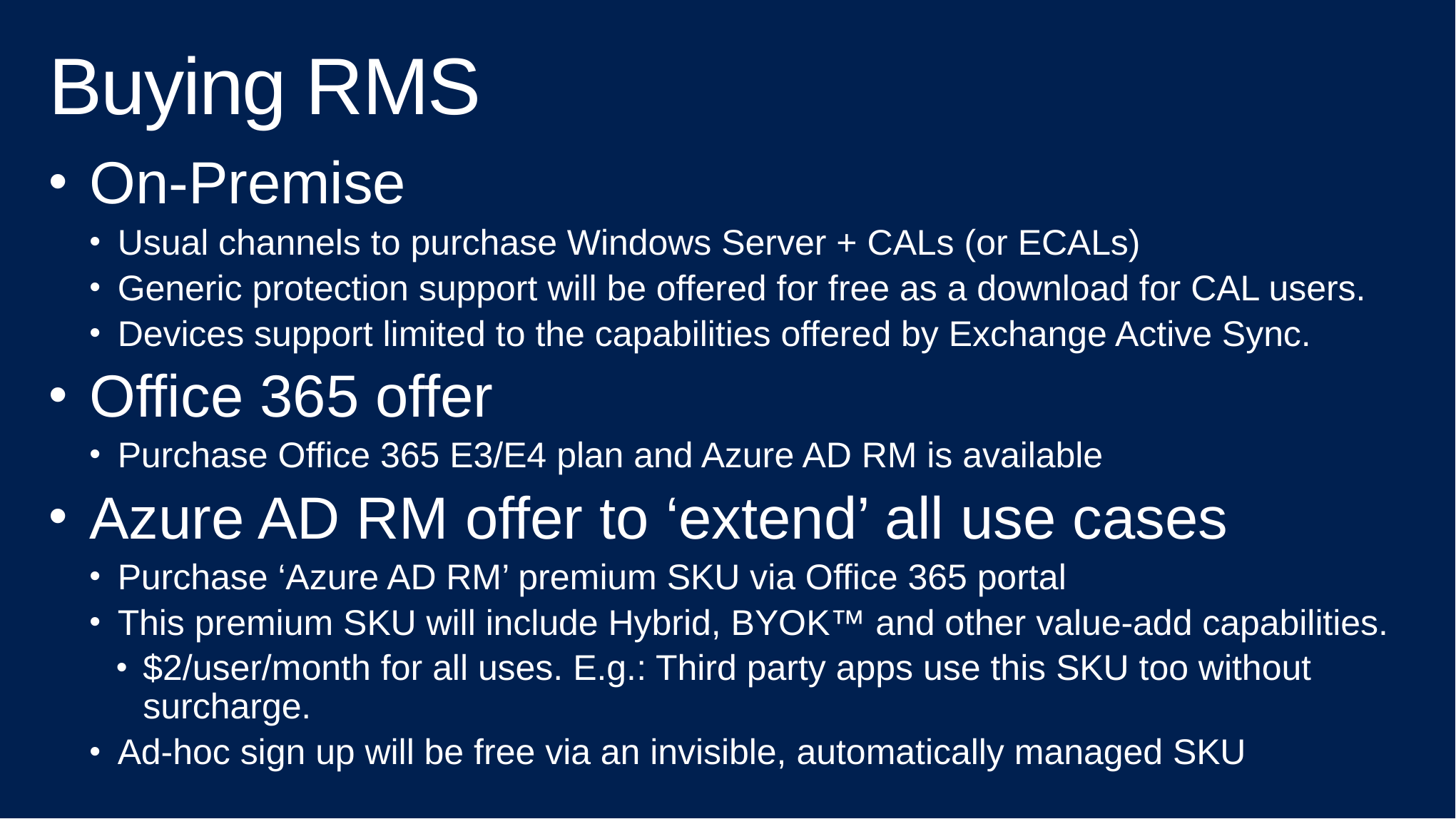

# Buying RMS
On-Premise
Usual channels to purchase Windows Server + CALs (or ECALs)
Generic protection support will be offered for free as a download for CAL users.
Devices support limited to the capabilities offered by Exchange Active Sync.
Office 365 offer
Purchase Office 365 E3/E4 plan and Azure AD RM is available
Azure AD RM offer to ‘extend’ all use cases
Purchase ‘Azure AD RM’ premium SKU via Office 365 portal
This premium SKU will include Hybrid, BYOK™ and other value-add capabilities.
$2/user/month for all uses. E.g.: Third party apps use this SKU too without surcharge.
Ad-hoc sign up will be free via an invisible, automatically managed SKU